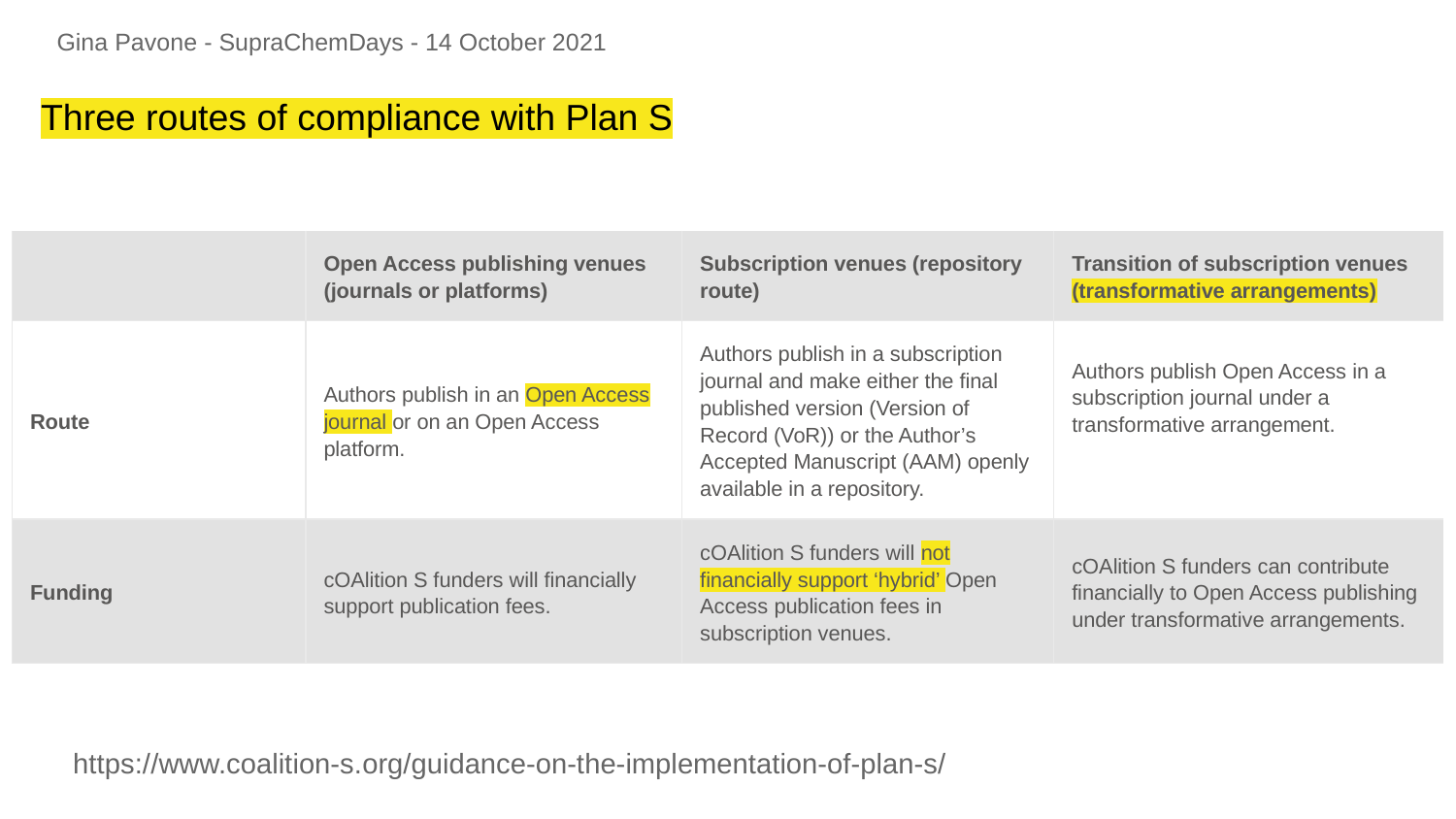

Three routes of compliance with Plan S
|  | Open Access publishing venues (journals or platforms) | Subscription venues (repository route) | Transition of subscription venues (transformative arrangements) |
| --- | --- | --- | --- |
| Route | Authors publish in an Open Access journal or on an Open Access platform. | Authors publish in a subscription journal and make either the final published version (Version of Record (VoR)) or the Author’s Accepted Manuscript (AAM) openly available in a repository. | Authors publish Open Access in a subscription journal under a transformative arrangement. |
| Funding | cOAlition S funders will financially support publication fees. | cOAlition S funders will not financially support ‘hybrid’ Open Access publication fees in subscription venues. | cOAlition S funders can contribute financially to Open Access publishing under transformative arrangements. |
https://www.coalition-s.org/guidance-on-the-implementation-of-plan-s/